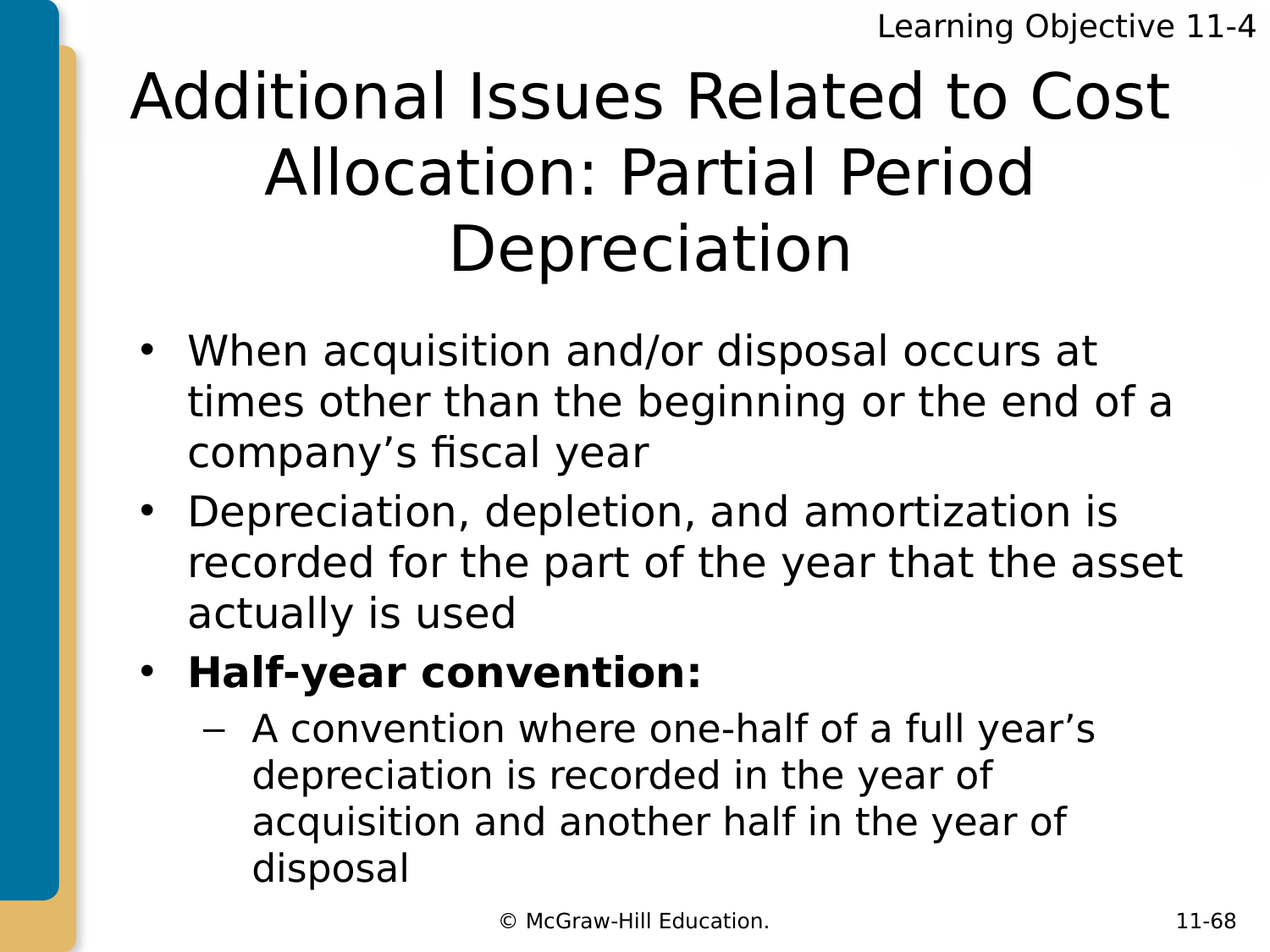

Learning Objective 11-4
# Additional Issues Related to Cost Allocation: Partial Period Depreciation
When acquisition and/or disposal occurs at times other than the beginning or the end of a company’s fiscal year
Depreciation, depletion, and amortization is recorded for the part of the year that the asset actually is used
Half-year convention:
A convention where one-half of a full year’s depreciation is recorded in the year of acquisition and another half in the year of disposal